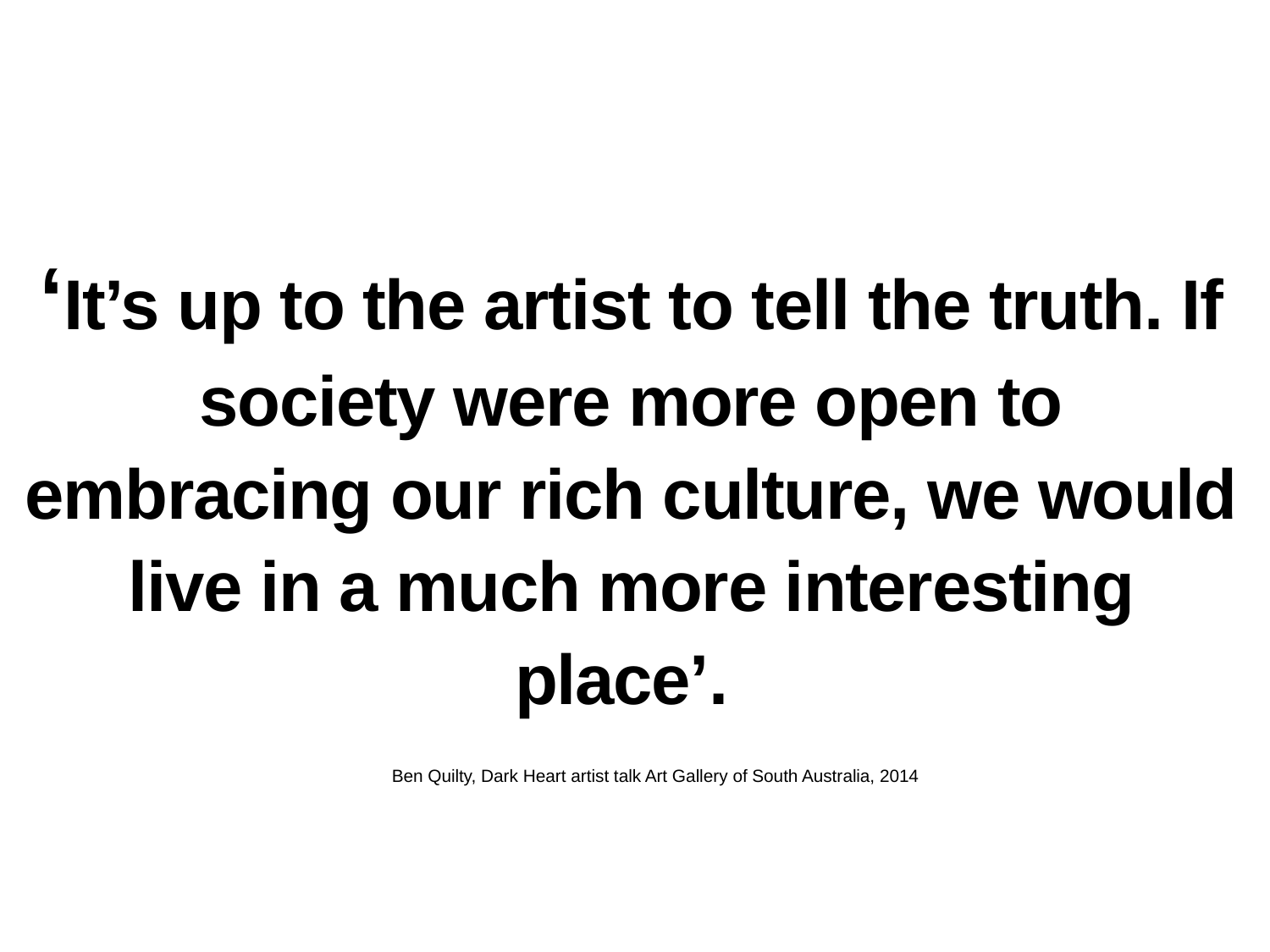

# ‘It’s up to the artist to tell the truth. If society were more open to embracing our rich culture, we would live in a much more interesting place’.
Ben Quilty, Dark Heart artist talk Art Gallery of South Australia, 2014